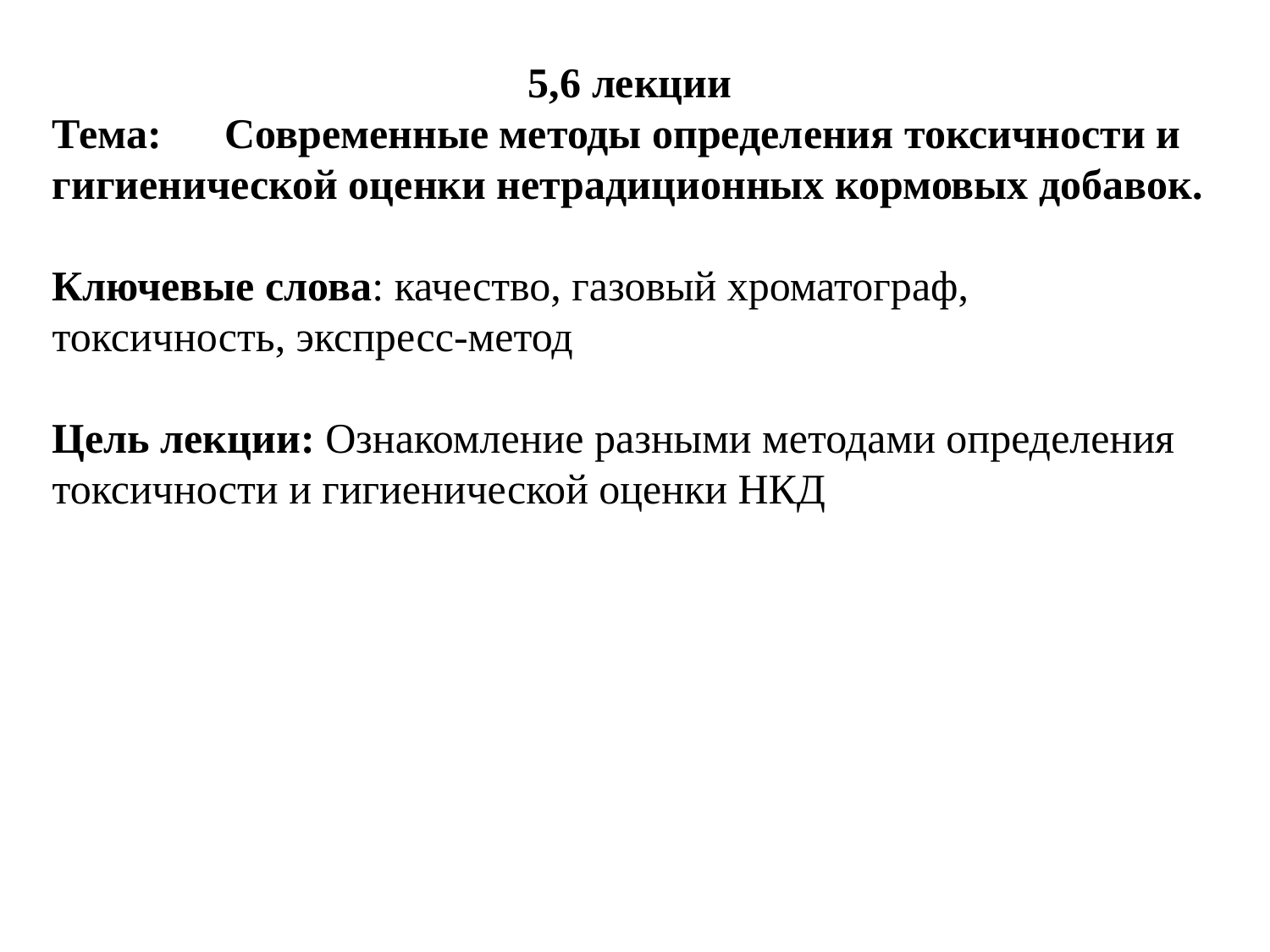

5,6 лекции
Тема:      Современные методы определения токсичности и гигиенической оценки нетрадиционных кормовых добавок.

Ключевые слова: качество, газовый хроматограф, токсичность, экспресс-метод

Цель лекции: Ознакомление разными методами определения токсичности и гигиенической оценки НКД